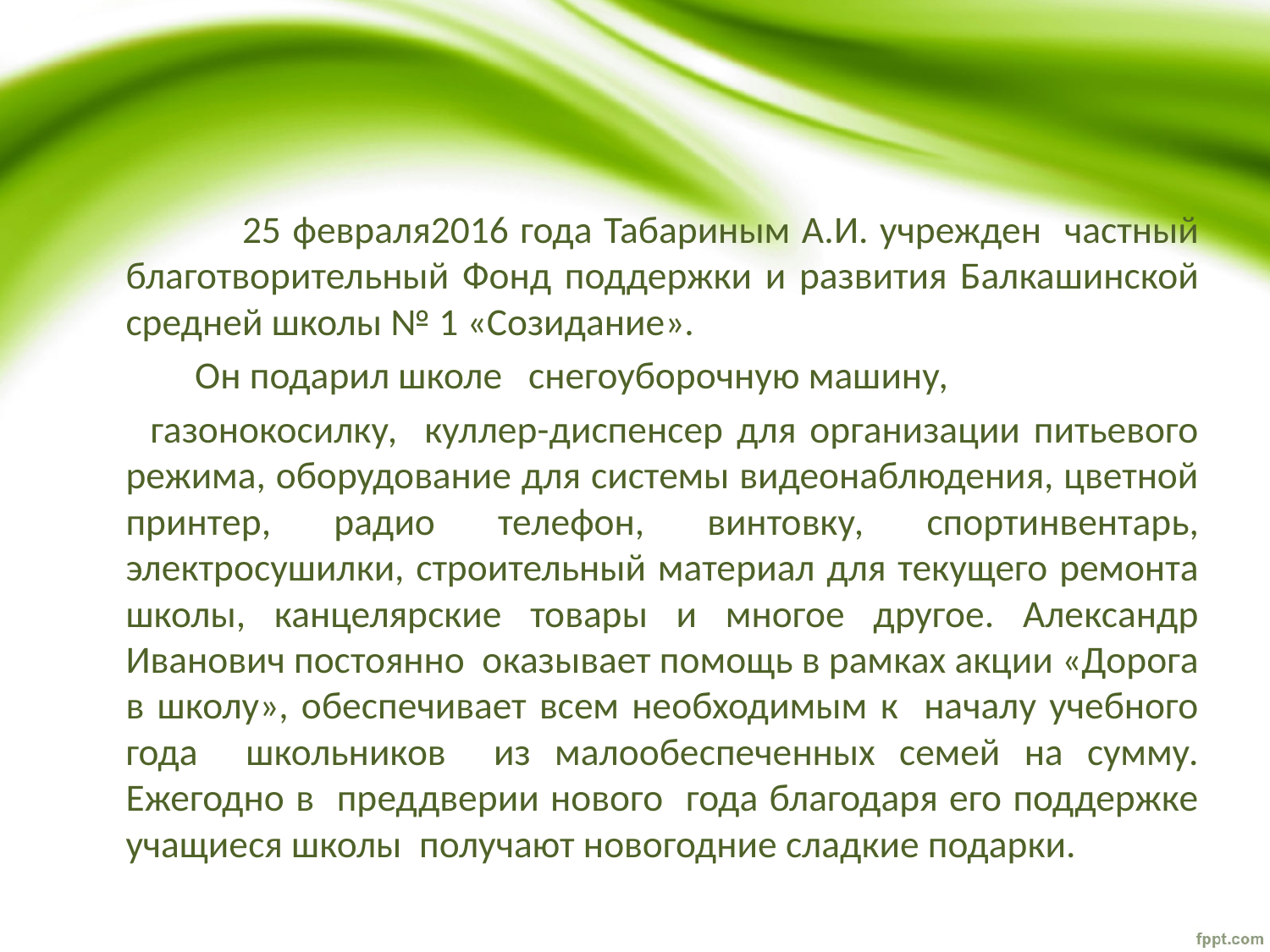

25 февраля2016 года Табариным А.И. учрежден  частный благотворительный Фонд поддержки и развития Балкашинской средней школы № 1 «Созидание».
             Он подарил школе   снегоуборочную машину,
     газонокосилку,  куллер-диспенсер для организации питьевого режима, оборудование для системы видеонаблюдения, цветной принтер, радио телефон, винтовку, спортинвентарь, электросушилки, строительный материал для текущего ремонта школы, канцелярские товары и многое другое. Александр Иванович постоянно  оказывает помощь в рамках акции «Дорога в школу», обеспечивает всем необходимым к  началу учебного года  школьников  из малообеспеченных семей на сумму. Ежегодно в  преддверии нового  года благодаря его поддержке учащиеся школы  получают новогодние сладкие подарки.
#